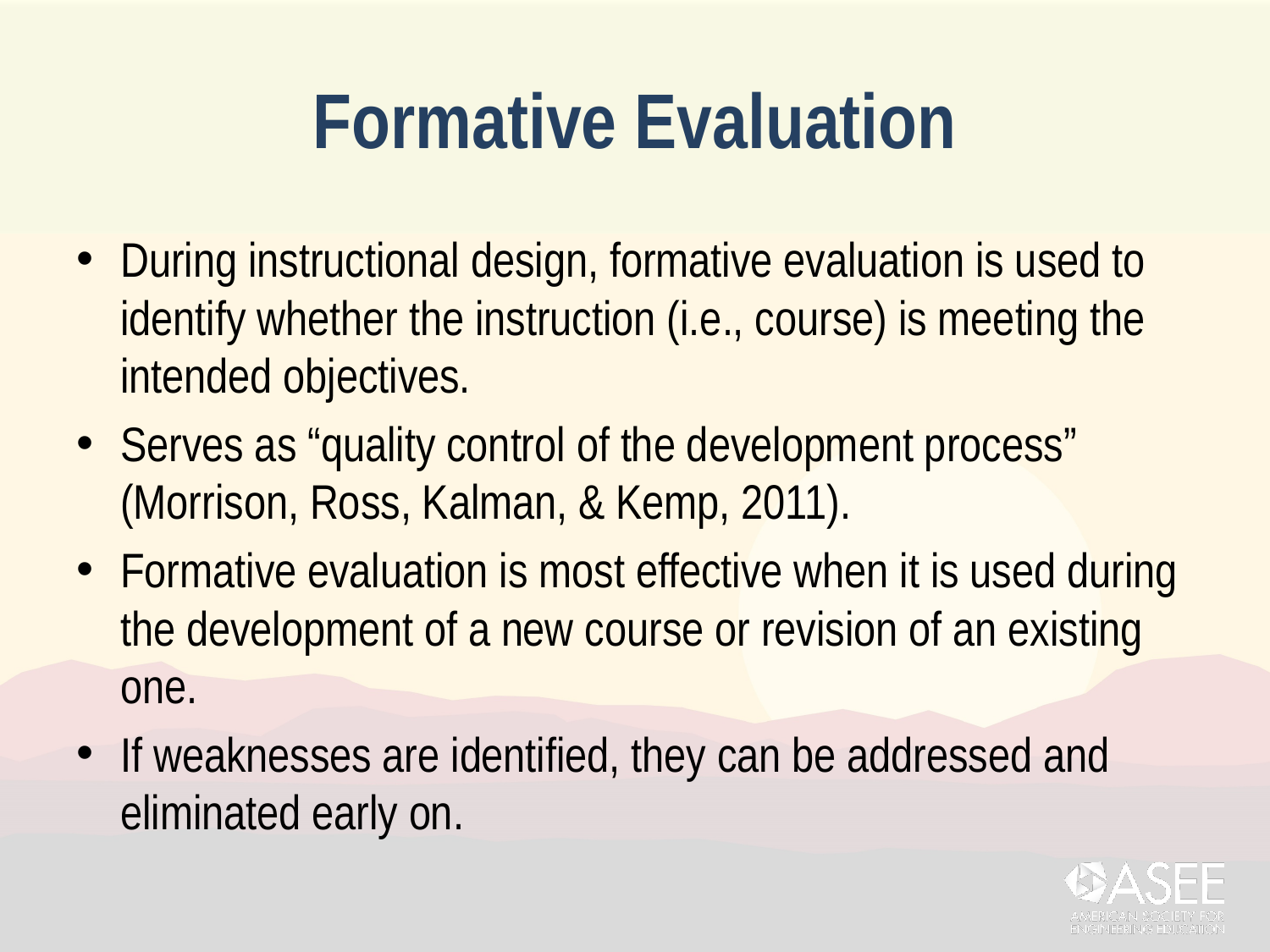

# Formative Evaluation
During instructional design, formative evaluation is used to identify whether the instruction (i.e., course) is meeting the intended objectives.
Serves as “quality control of the development process” (Morrison, Ross, Kalman, & Kemp, 2011).
Formative evaluation is most effective when it is used during the development of a new course or revision of an existing one.
If weaknesses are identified, they can be addressed and eliminated early on.